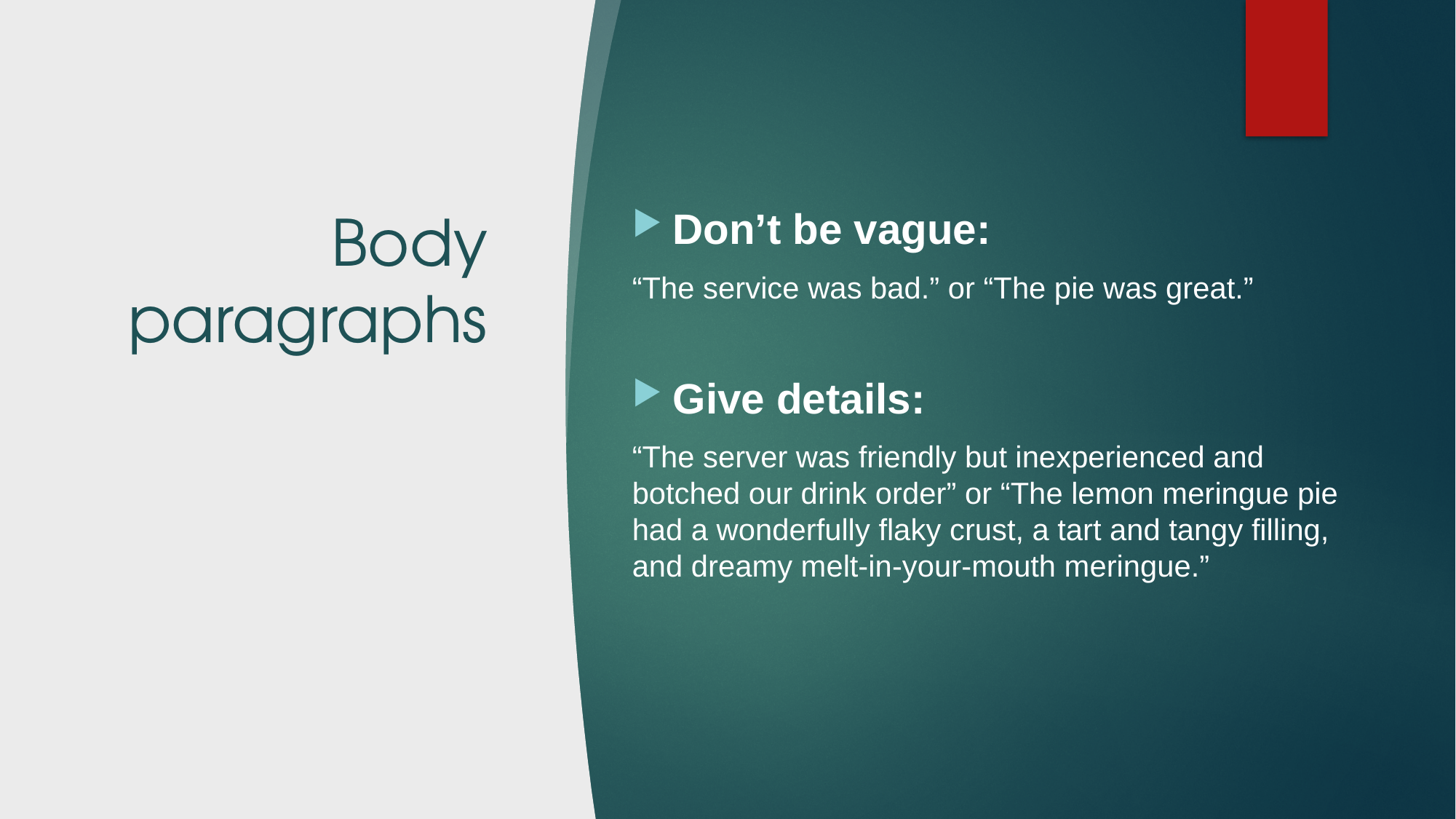

# Body paragraphs
Don’t be vague:
“The service was bad.” or “The pie was great.”

Give details:
“The server was friendly but inexperienced and botched our drink order” or “The lemon meringue pie had a wonderfully flaky crust, a tart and tangy filling, and dreamy melt-in-your-mouth meringue.”